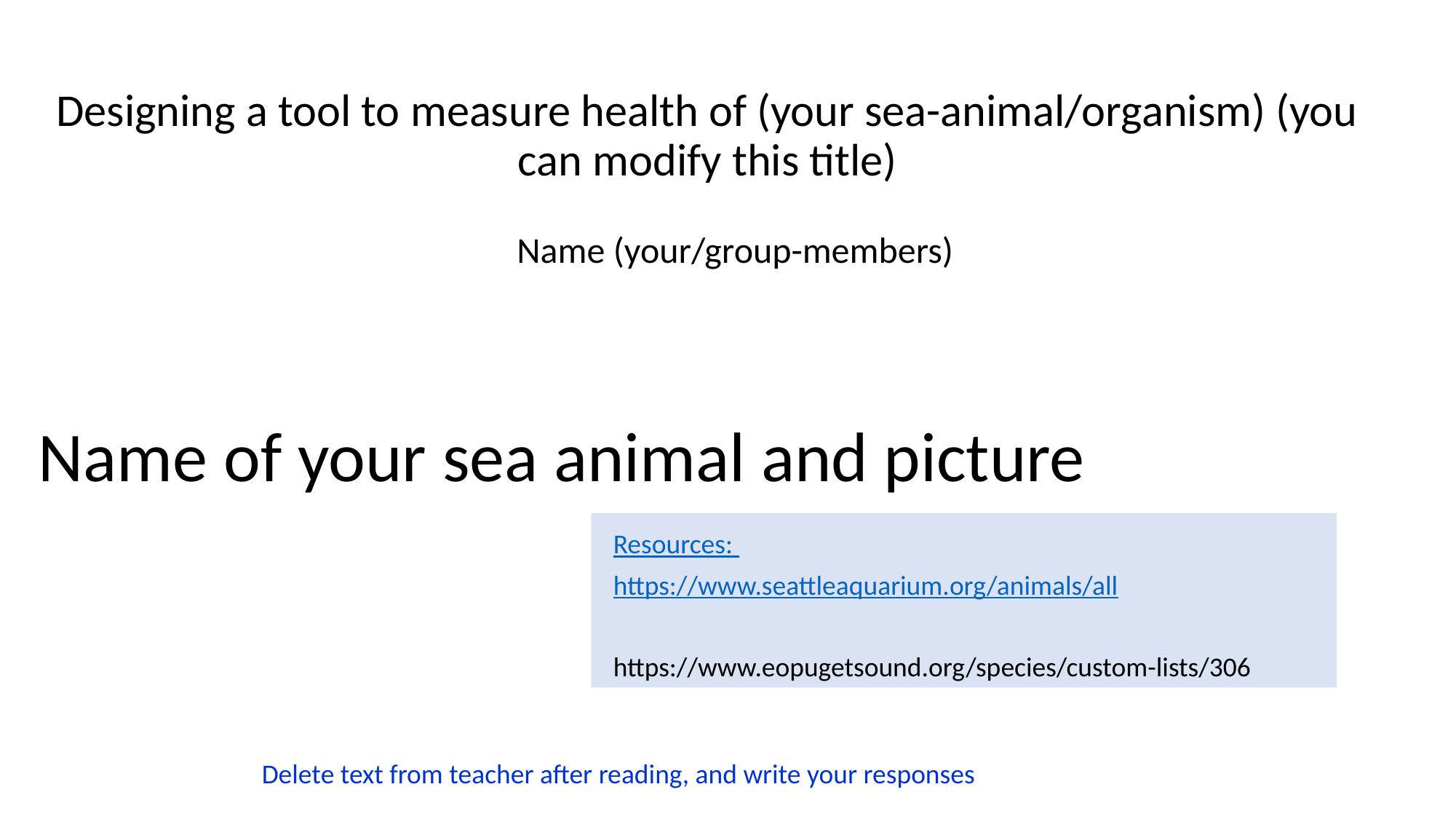

# Designing a tool to measure health of (your sea-animal/organism) (you can modify this title)
Name (your/group-members)
Name of your sea animal and picture
Resources:
https://www.seattleaquarium.org/animals/all

https://www.eopugetsound.org/species/custom-lists/306
Delete text from teacher after reading, and write your responses